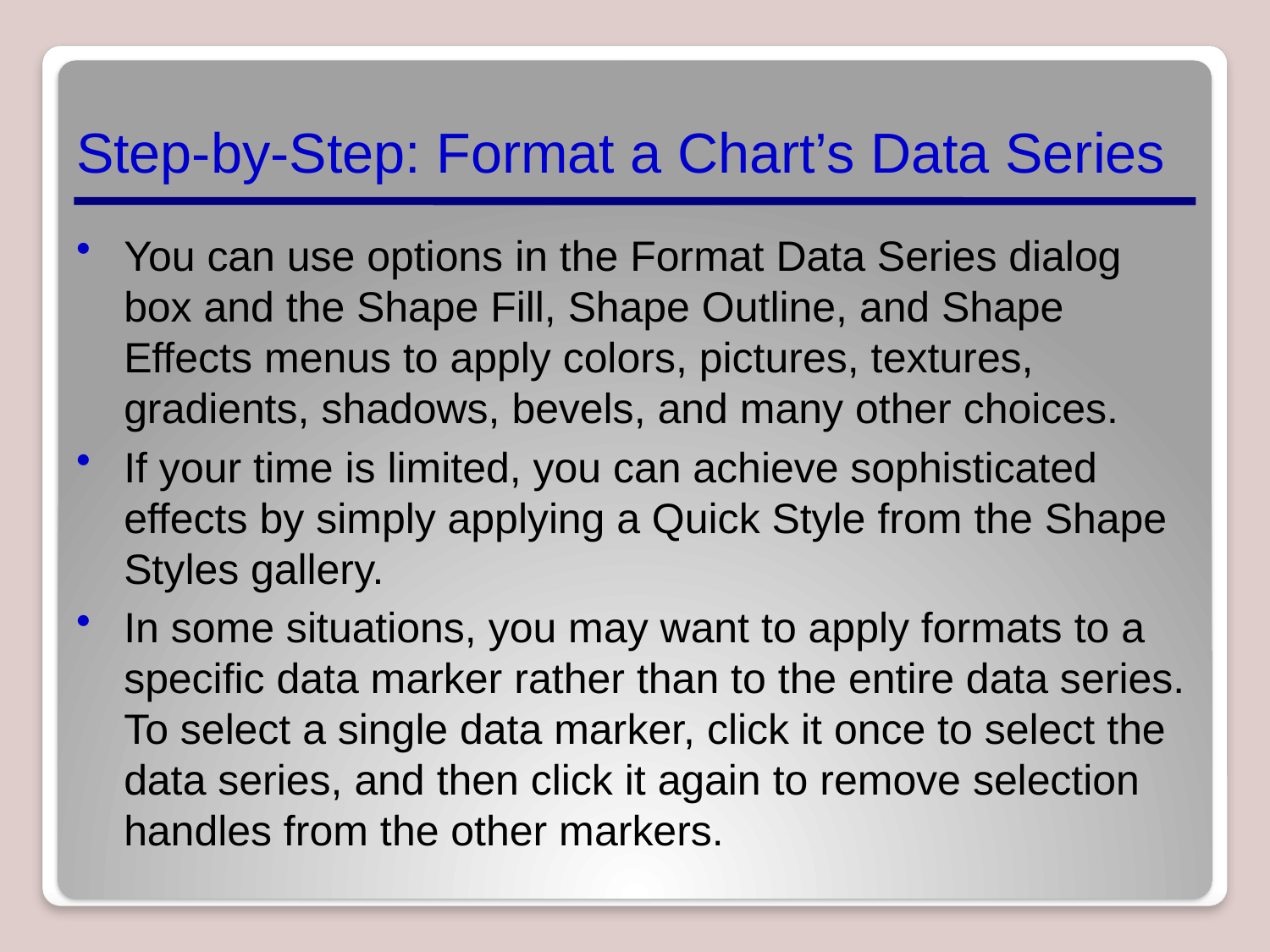

# Step-by-Step: Format a Chart’s Data Series
You can use options in the Format Data Series dialog box and the Shape Fill, Shape Outline, and Shape Effects menus to apply colors, pictures, textures, gradients, shadows, bevels, and many other choices.
If your time is limited, you can achieve sophisticated effects by simply applying a Quick Style from the Shape Styles gallery.
In some situations, you may want to apply formats to a specific data marker rather than to the entire data series. To select a single data marker, click it once to select the data series, and then click it again to remove selection handles from the other markers.